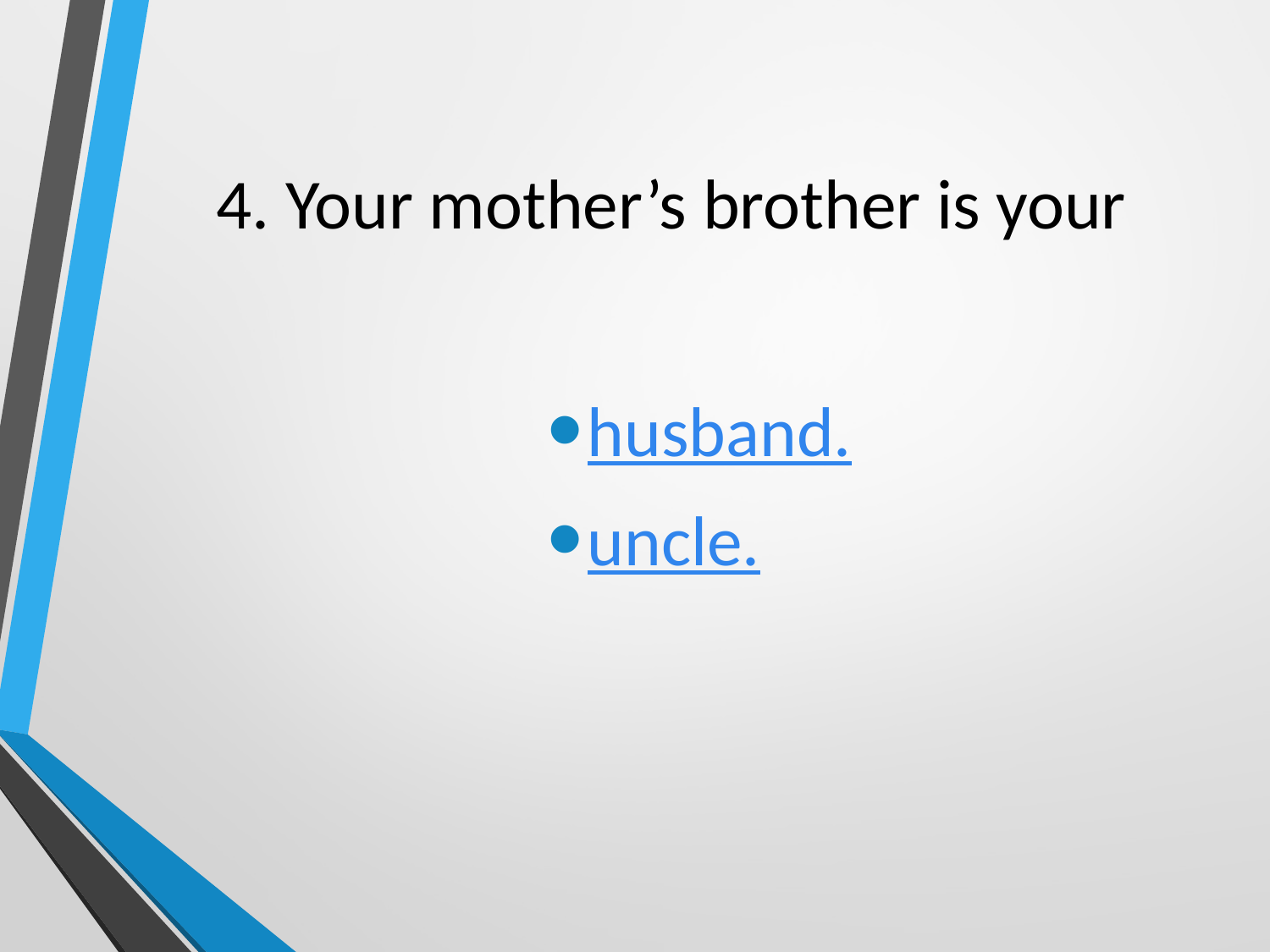

# 4. Your mother’s brother is your
husband.
uncle.